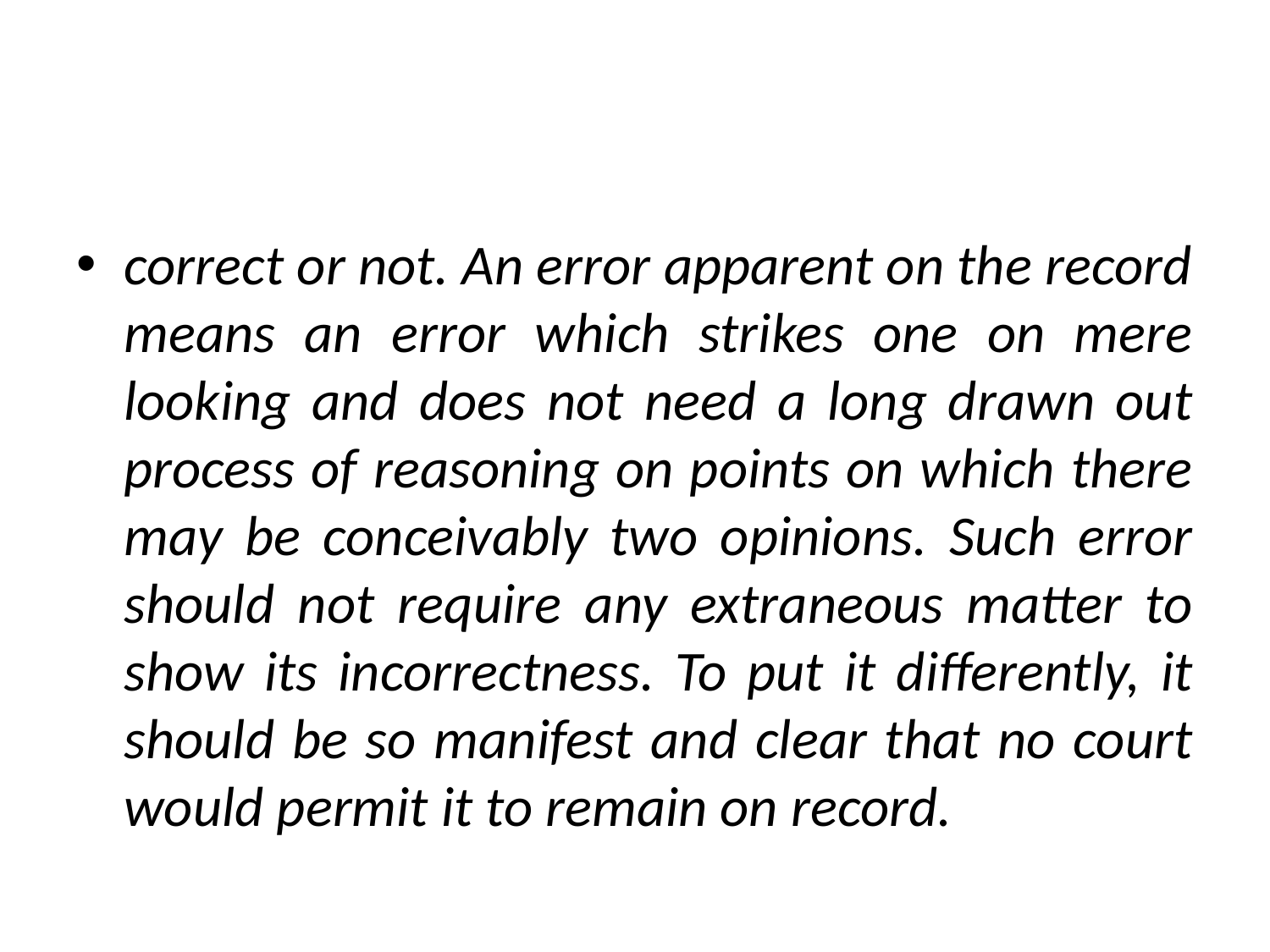

#
correct or not. An error apparent on the record means an error which strikes one on mere looking and does not need a long drawn out process of reasoning on points on which there may be conceivably two opinions. Such error should not require any extraneous matter to show its incorrectness. To put it differently, it should be so manifest and clear that no court would permit it to remain on record.